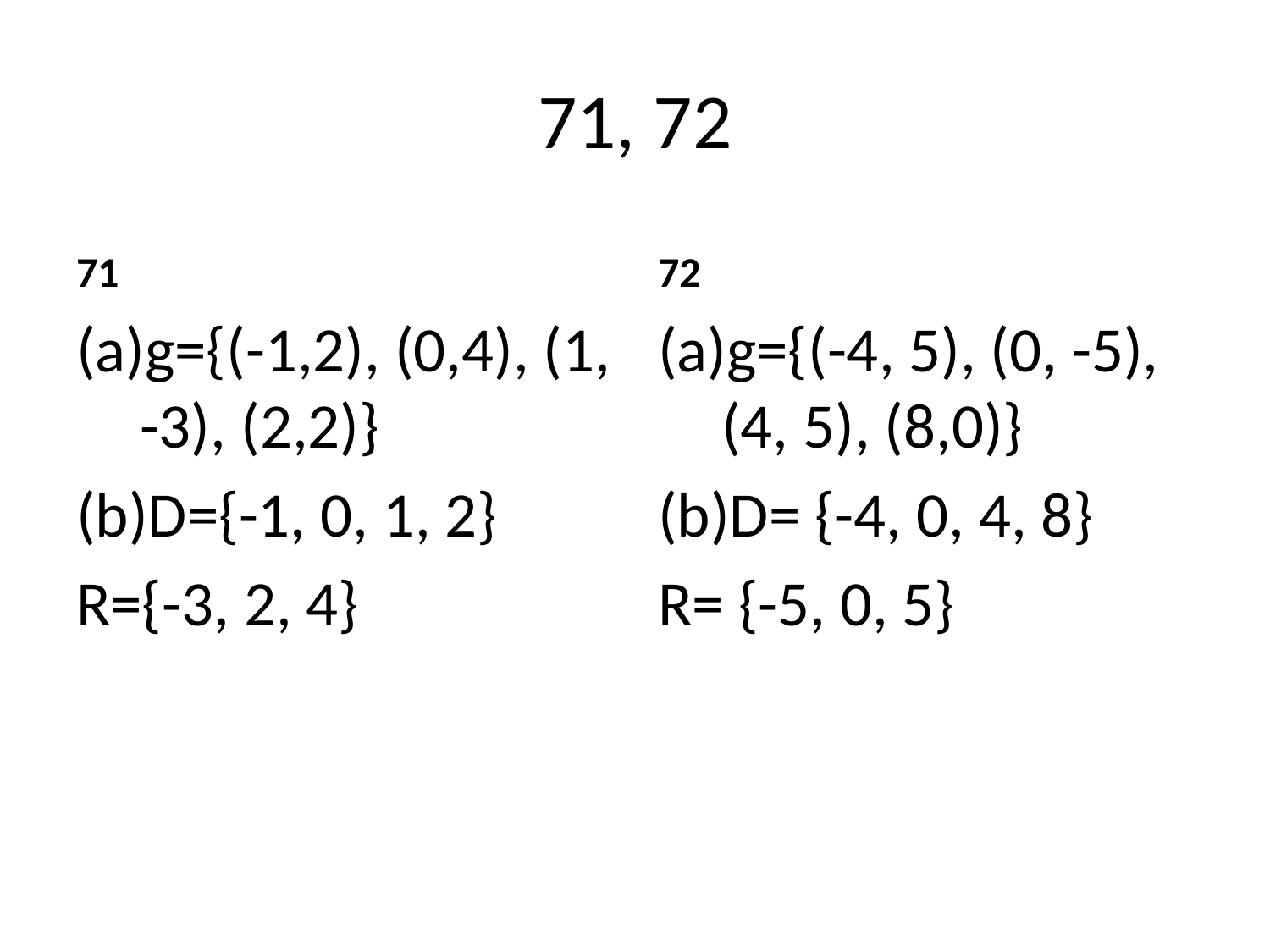

# 71, 72
71
72
g={(-1,2), (0,4), (1, -3), (2,2)}
D={-1, 0, 1, 2}
R={-3, 2, 4}
g={(-4, 5), (0, -5), (4, 5), (8,0)}
D= {-4, 0, 4, 8}
R= {-5, 0, 5}